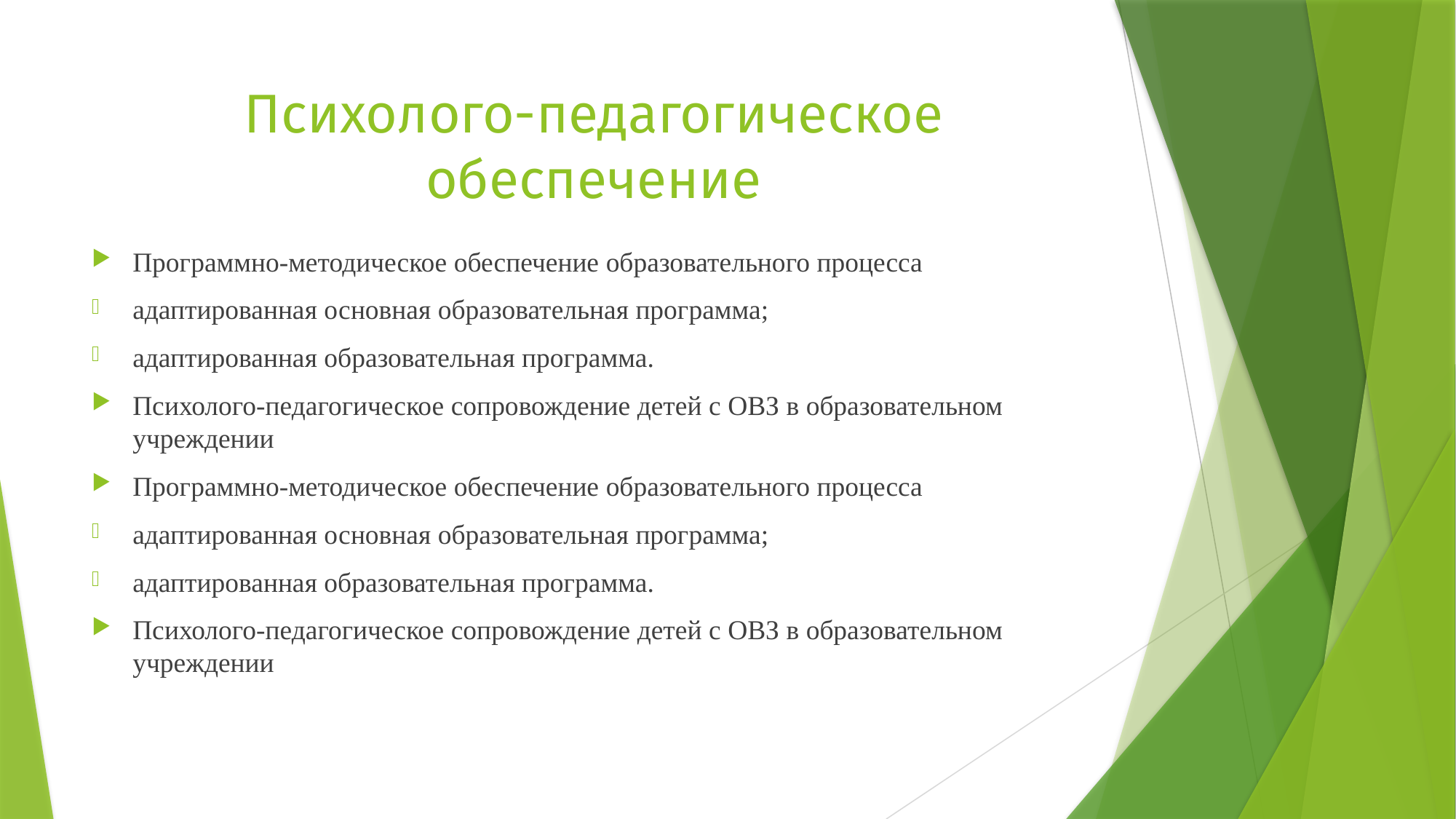

# Психолого-педагогическое обеспечение
Программно-методическое обеспечение образовательного процесса
адаптированная основная образовательная программа;
адаптированная образовательная программа.
Психолого-педагогическое сопровождение детей с ОВЗ в образовательном учреждении
Программно-методическое обеспечение образовательного процесса
адаптированная основная образовательная программа;
адаптированная образовательная программа.
Психолого-педагогическое сопровождение детей с ОВЗ в образовательном учреждении